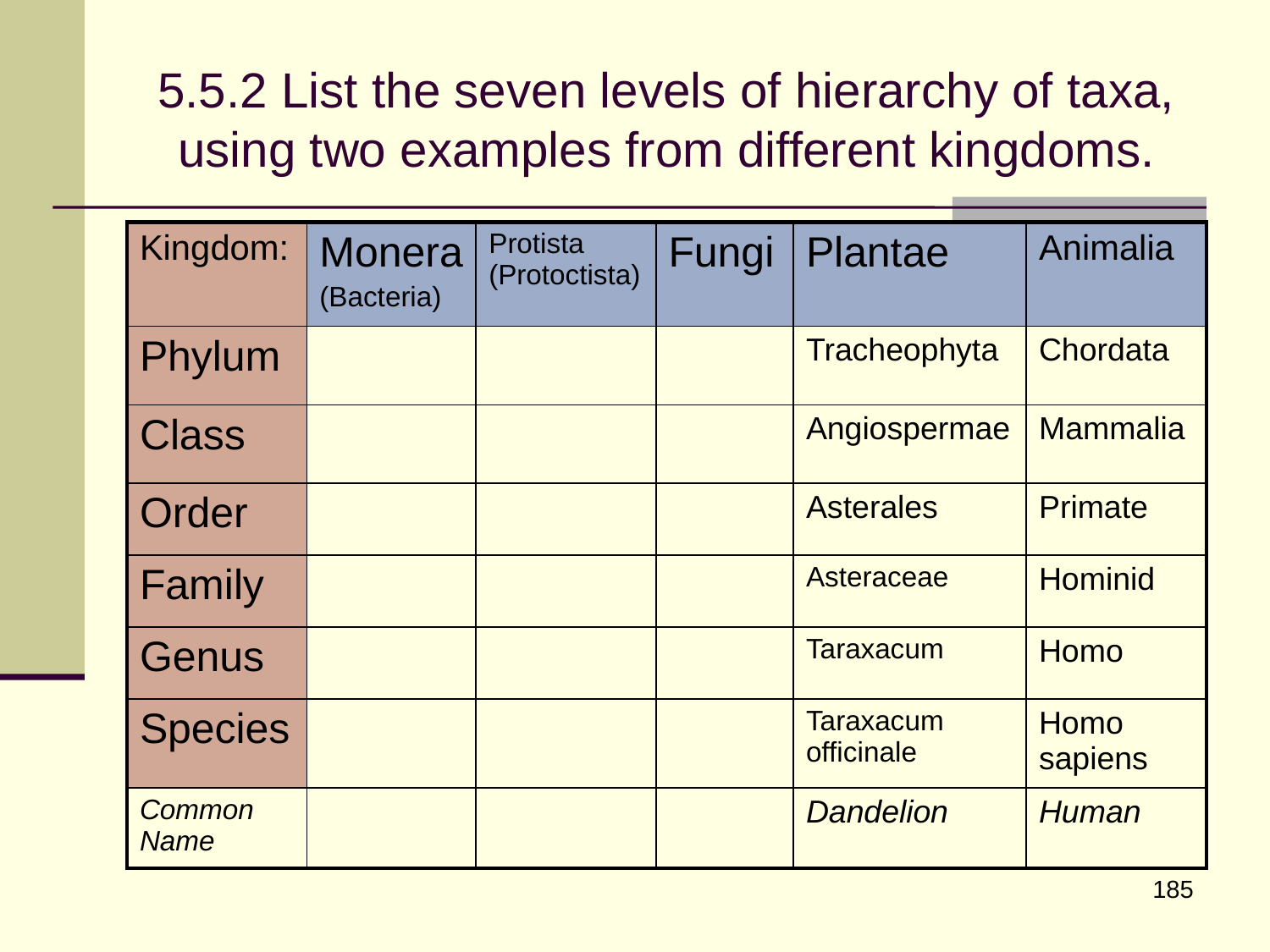

# 5.5.2 List the seven levels of hierarchy of taxa, using two examples from different kingdoms.
| Kingdom: | Monera (Bacteria) | Protista (Protoctista) | Fungi | Plantae | Animalia |
| --- | --- | --- | --- | --- | --- |
| Phylum |  |  |  | Tracheophyta | Chordata |
| Class |  |  |  | Angiospermae | Mammalia |
| Order |  |  |  | Asterales | Primate |
| Family |  |  |  | Asteraceae | Hominid |
| Genus |  |  |  | Taraxacum | Homo |
| Species |  |  |  | Taraxacum officinale | Homo sapiens |
| Common Name |  |  |  | Dandelion | Human |
185